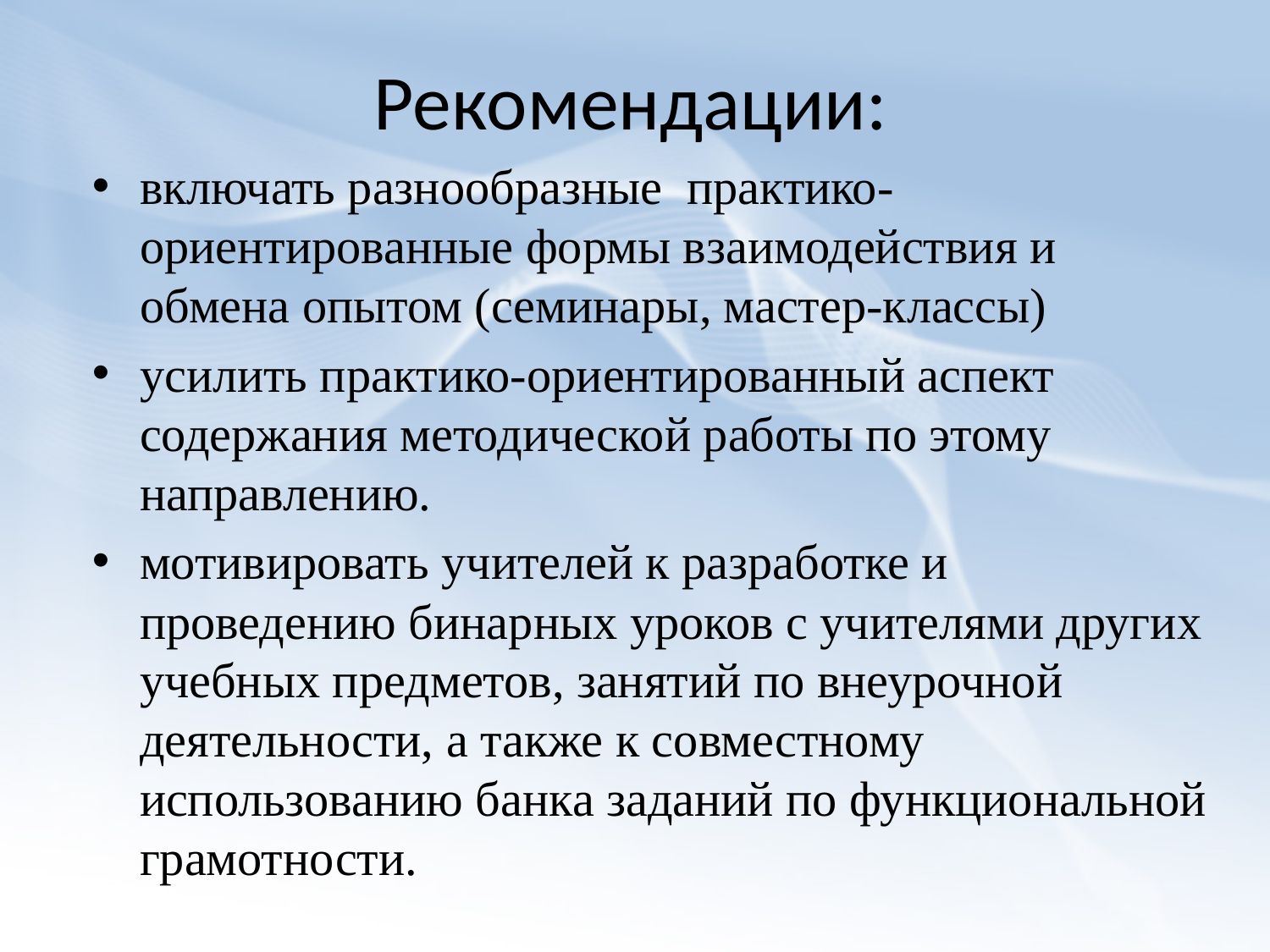

# Рекомендации:
включать разнообразные  практико-ориентированные формы взаимодействия и обмена опытом (семинары, мастер-классы)
усилить практико-ориентированный аспект содержания методической работы по этому направлению.
мотивировать учителей к разработке и проведению бинарных уроков с учителями других учебных предметов, занятий по внеурочной деятельности, а также к совместному использованию банка заданий по функциональной грамотности.